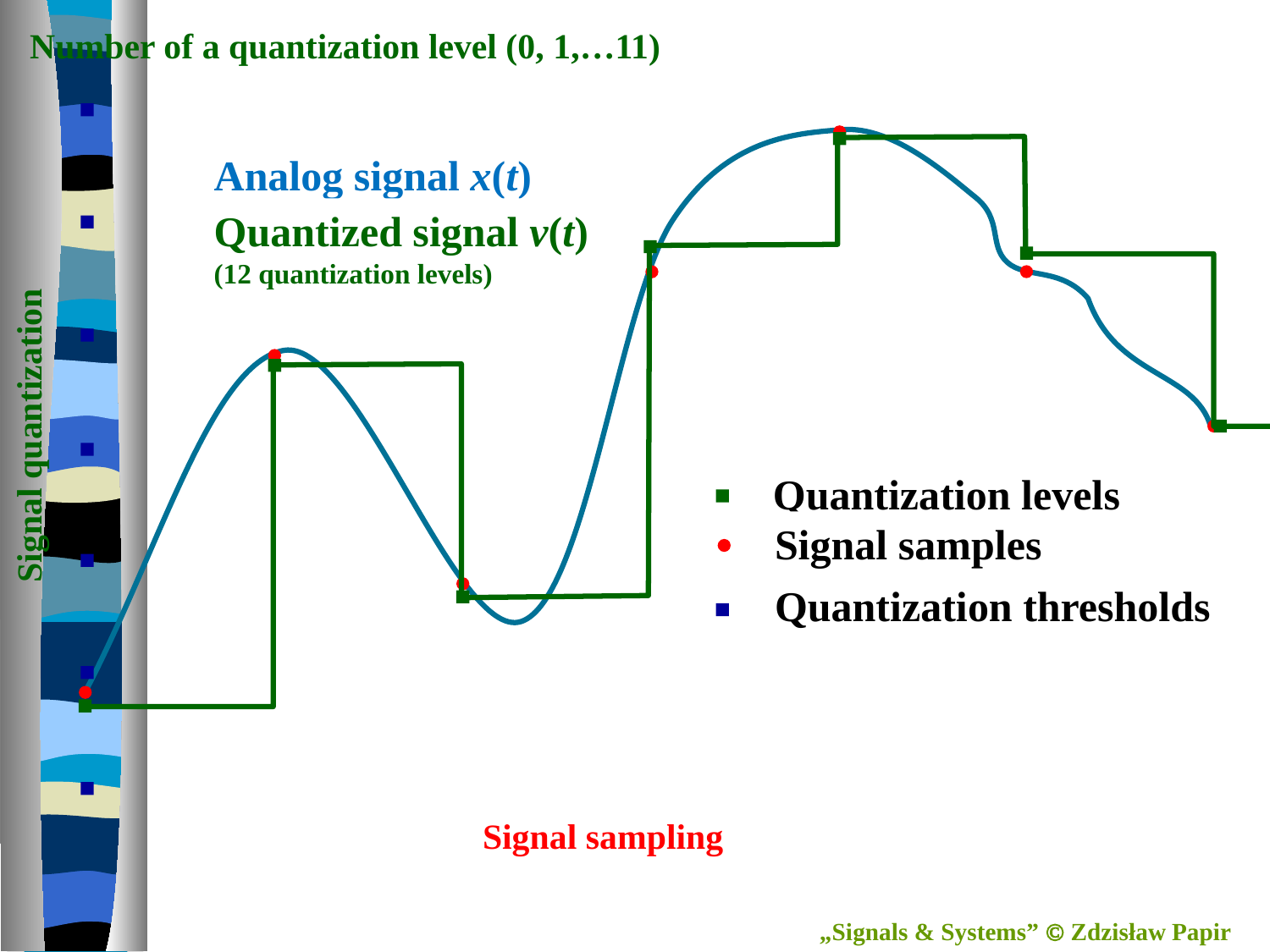

Number of a quantization level (0, 1,…11)

|  |  |  |  |  |  |
| --- | --- | --- | --- | --- | --- |
|  |  |  |  |  |  |
|  |  |  |  |  |  |
|  |  |  |  |  |  |
|  |  |  |  |  |  |
|  |  |  |  |  |  |
|  |  |  |  |  |  |
|  |  |  |  |  |  |
|  |  |  |  |  |  |
|  |  |  |  |  |  |
|  |  |  |  |  |  |
|  |  |  |  |  |  |

Analog signal x(t)
Quantized signal v(t)
(12 quantization levels)

Signal quantization

Quantization levels

Signal samples

Quantization thresholds

Signal sampling
7
„Signals & Systems” © Zdzisław Papir